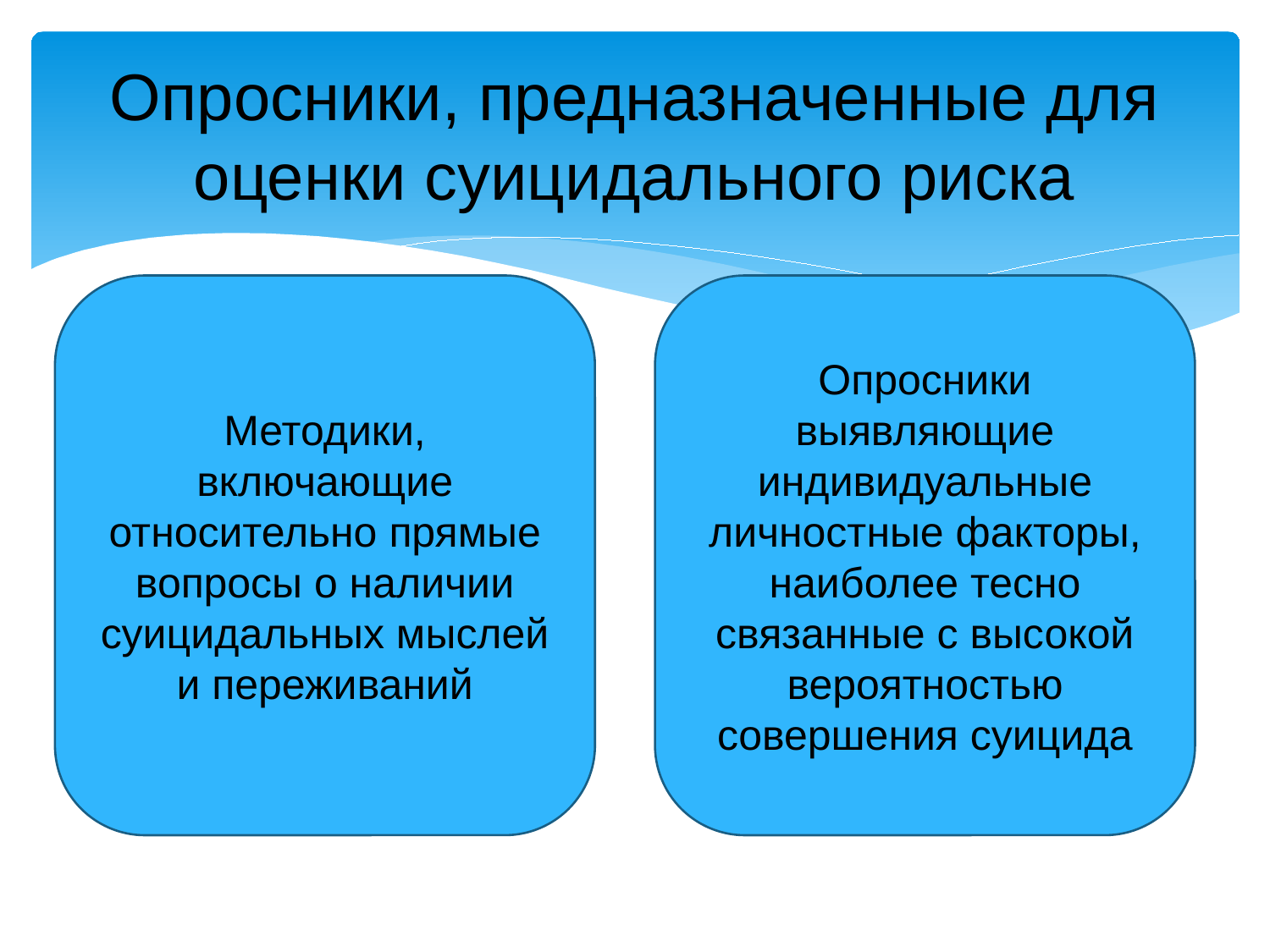

# Опросники, предназначенные для оценки суицидального риска
Методики, включающие относительно прямые вопросы о наличии суицидальных мыслей и переживаний
Опросники выявляющие индивидуальные личностные факторы, наиболее тесно связанные с высокой вероятностью совершения суицида